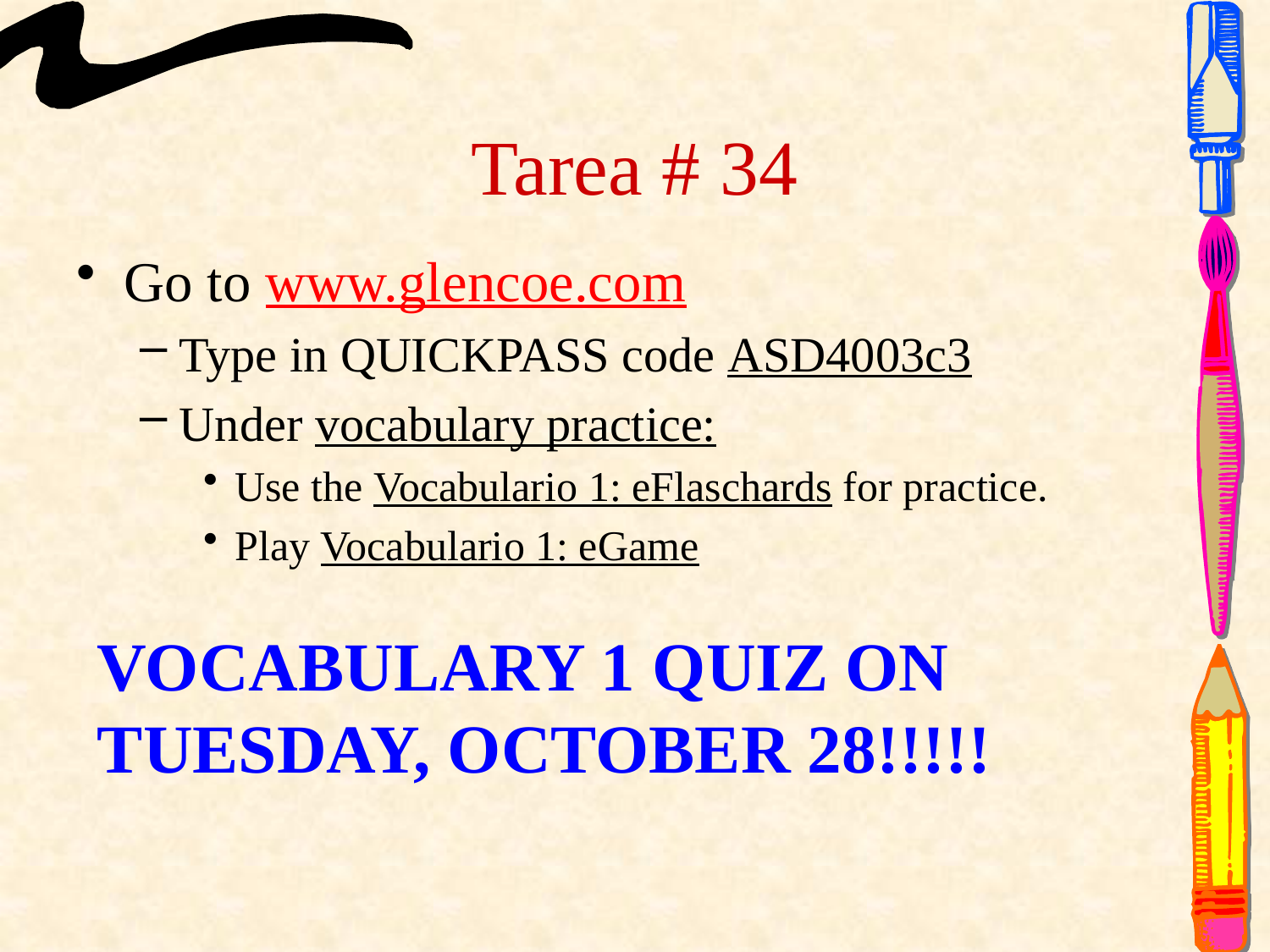

# Tarea # 34
Go to www.glencoe.com
Type in QUICKPASS code ASD4003c3
Under vocabulary practice:
Use the Vocabulario 1: eFlaschards for practice.
Play Vocabulario 1: eGame
VOCABULARY 1 QUIZ ON TUESDAY, OCTOBER 28!!!!!